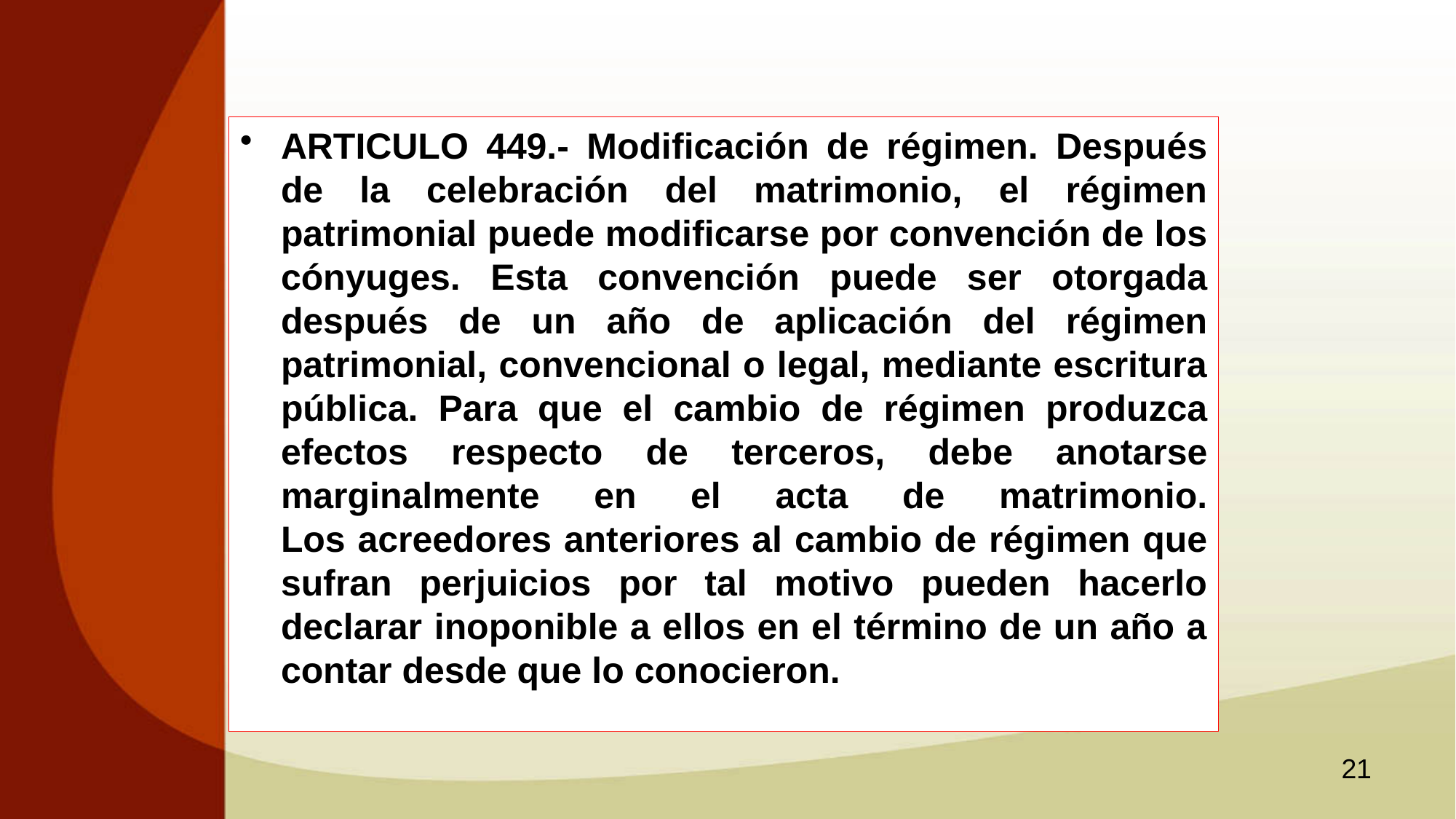

ARTICULO 449.- Modificación de régimen. Después de la celebración del matrimonio, el régimen patrimonial puede modificarse por convención de los cónyuges. Esta convención puede ser otorgada después de un año de aplicación del régimen patrimonial, convencional o legal, mediante escritura pública. Para que el cambio de régimen produzca efectos respecto de terceros, debe anotarse marginalmente en el acta de matrimonio.
Los acreedores anteriores al cambio de régimen que sufran perjuicios por tal motivo pueden hacerlo declarar inoponible a ellos en el término de un año a contar desde que lo conocieron.

21